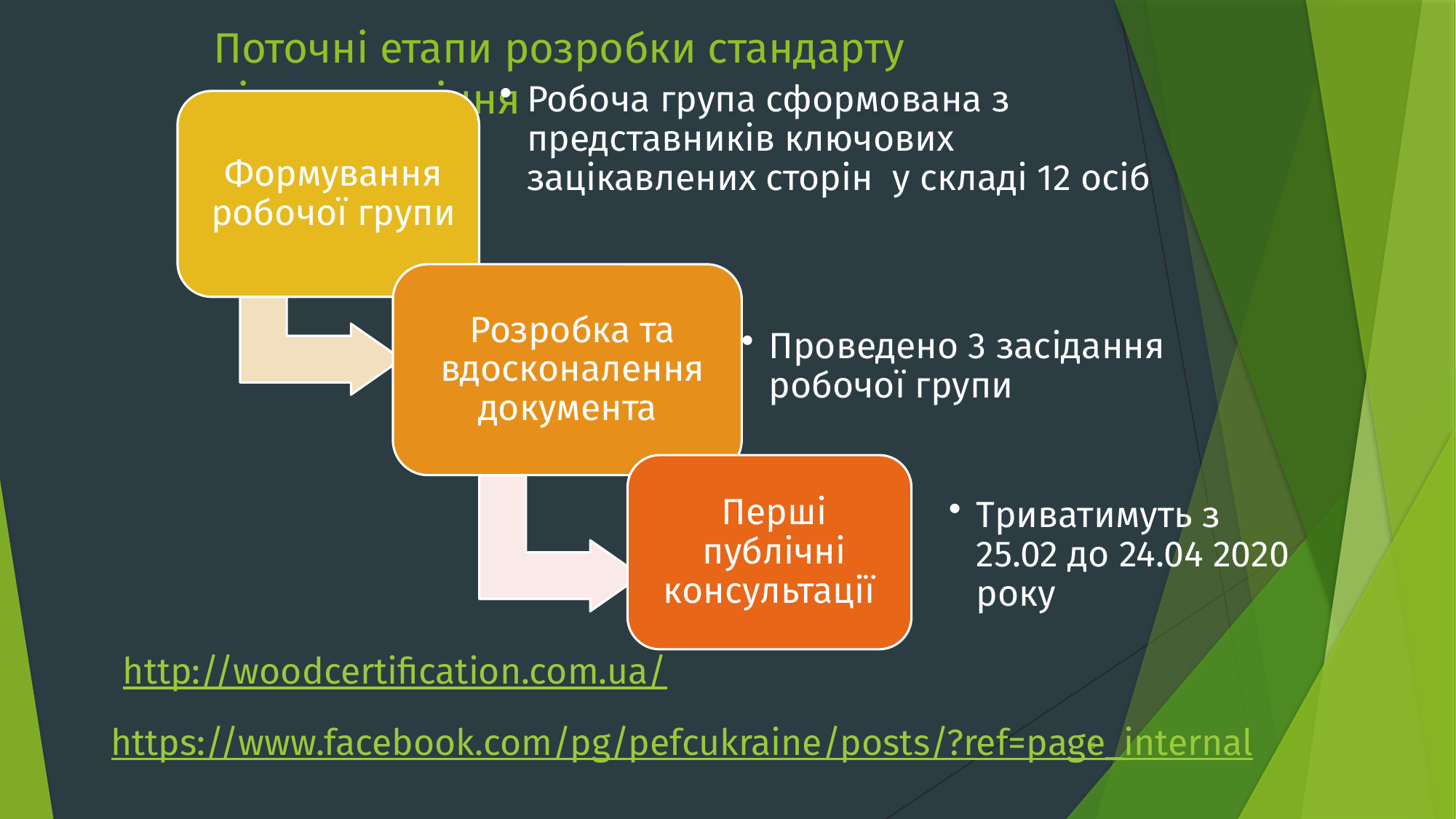

# Поточні етапи розробки стандарту лісоуправління
Формування робочої групи
Робоча група сформована з представників ключових зацікавлених сторін  у складі 12 осіб
Розробка та вдосконалення документа
Проведено 3 засідання робочої групи
Перші публічні консультації
Триватимуть з 25.02 до 24.04 2020 року
http://woodcertification.com.ua/
https://www.facebook.com/pg/pefcukraine/posts/?ref=page_internal
6